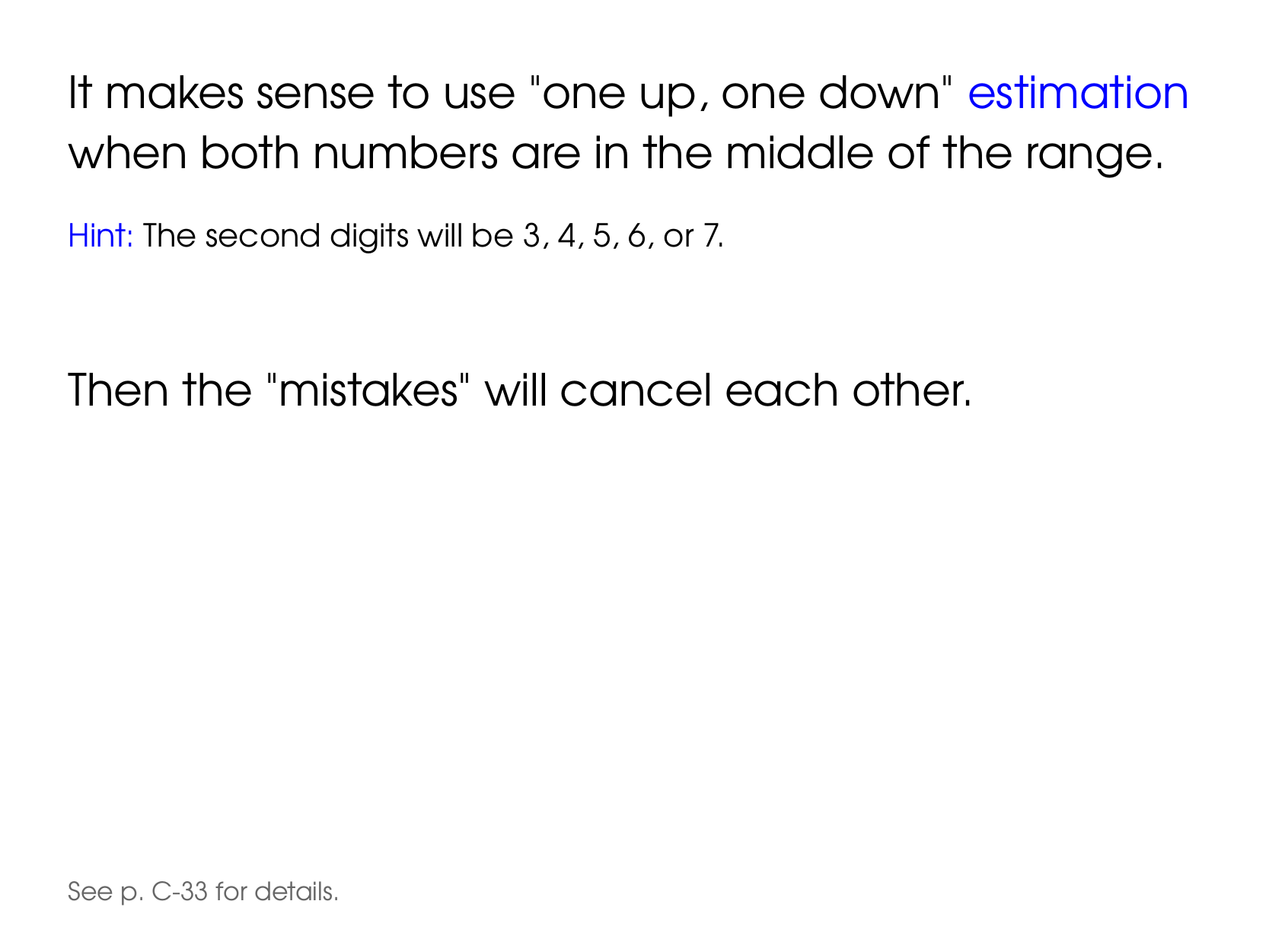

It makes sense to use "one up, one down" estimation when both numbers are in the middle of the range.
Hint: The second digits will be 3, 4, 5, 6, or 7.
Then the "mistakes" will cancel each other.
See p. C-33 for details.